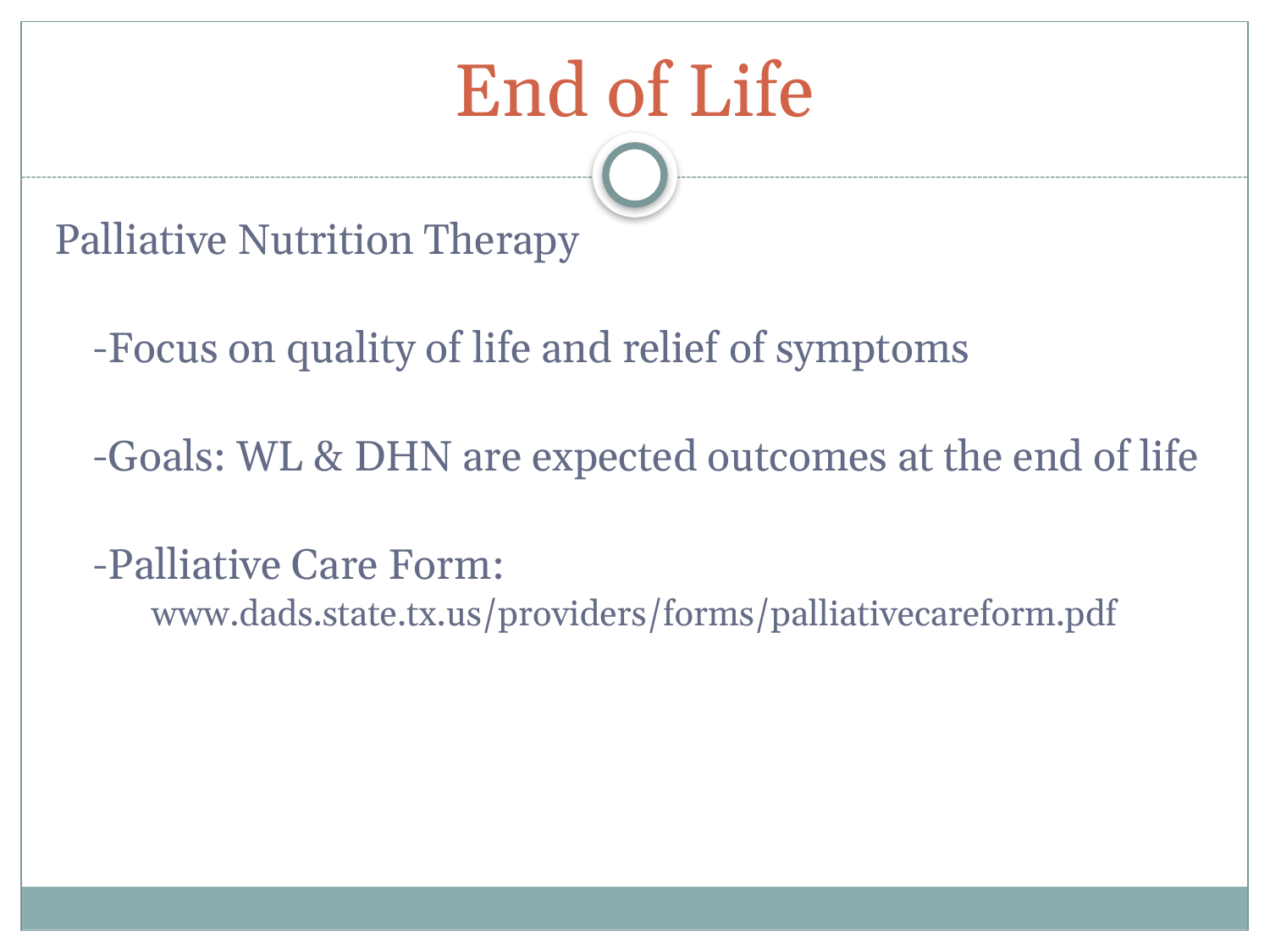

# End of Life
Palliative Nutrition Therapy

-Focus on quality of life and relief of symptoms

-Goals: WL & DHN are expected outcomes at the end of life

-Palliative Care Form:
       www.dads.state.tx.us/providers/forms/palliativecareform.pdf